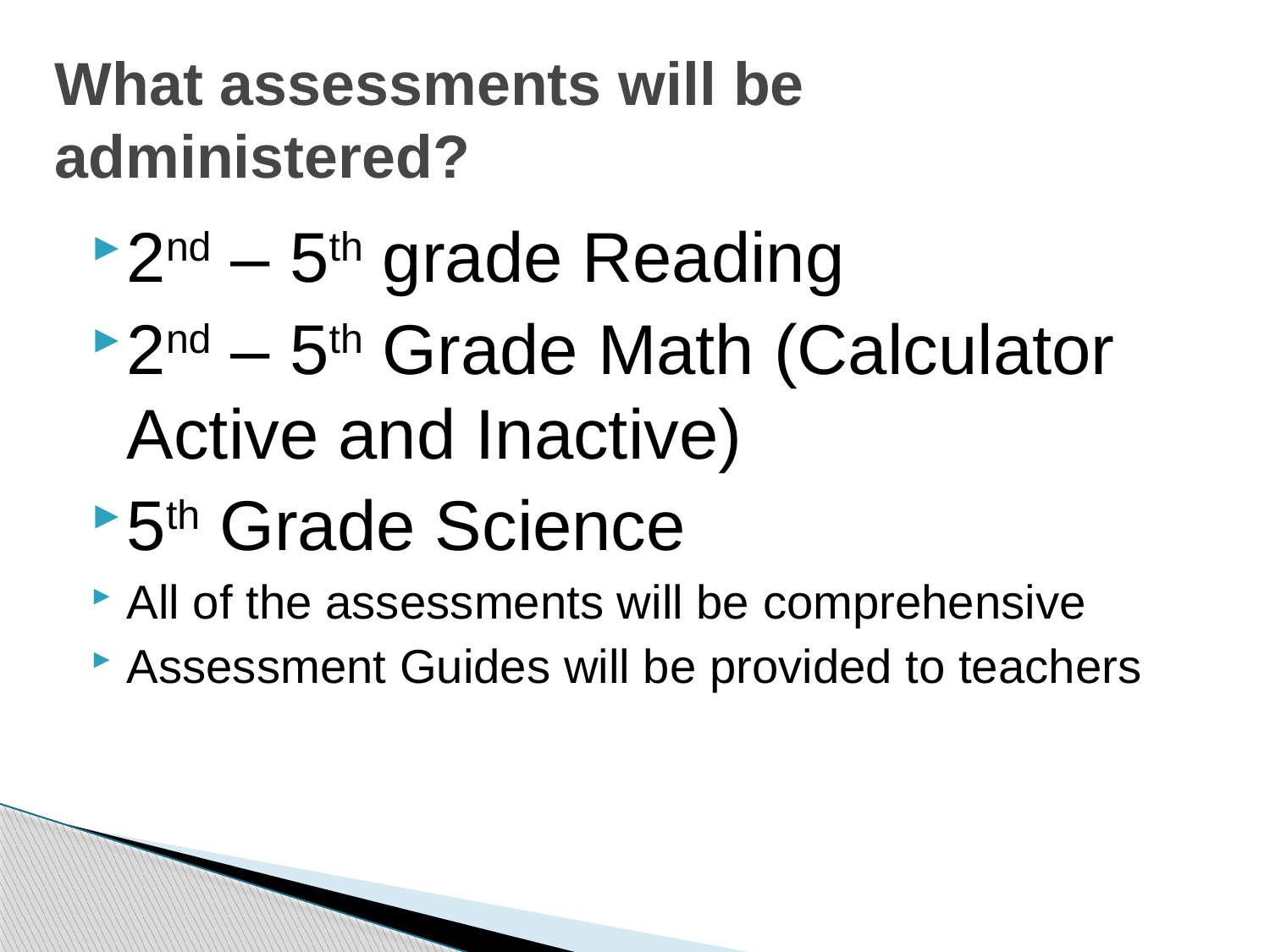

# What assessments will be administered?
2nd – 5th grade Reading
2nd – 5th Grade Math (Calculator Active and Inactive)
5th Grade Science
All of the assessments will be comprehensive
Assessment Guides will be provided to teachers